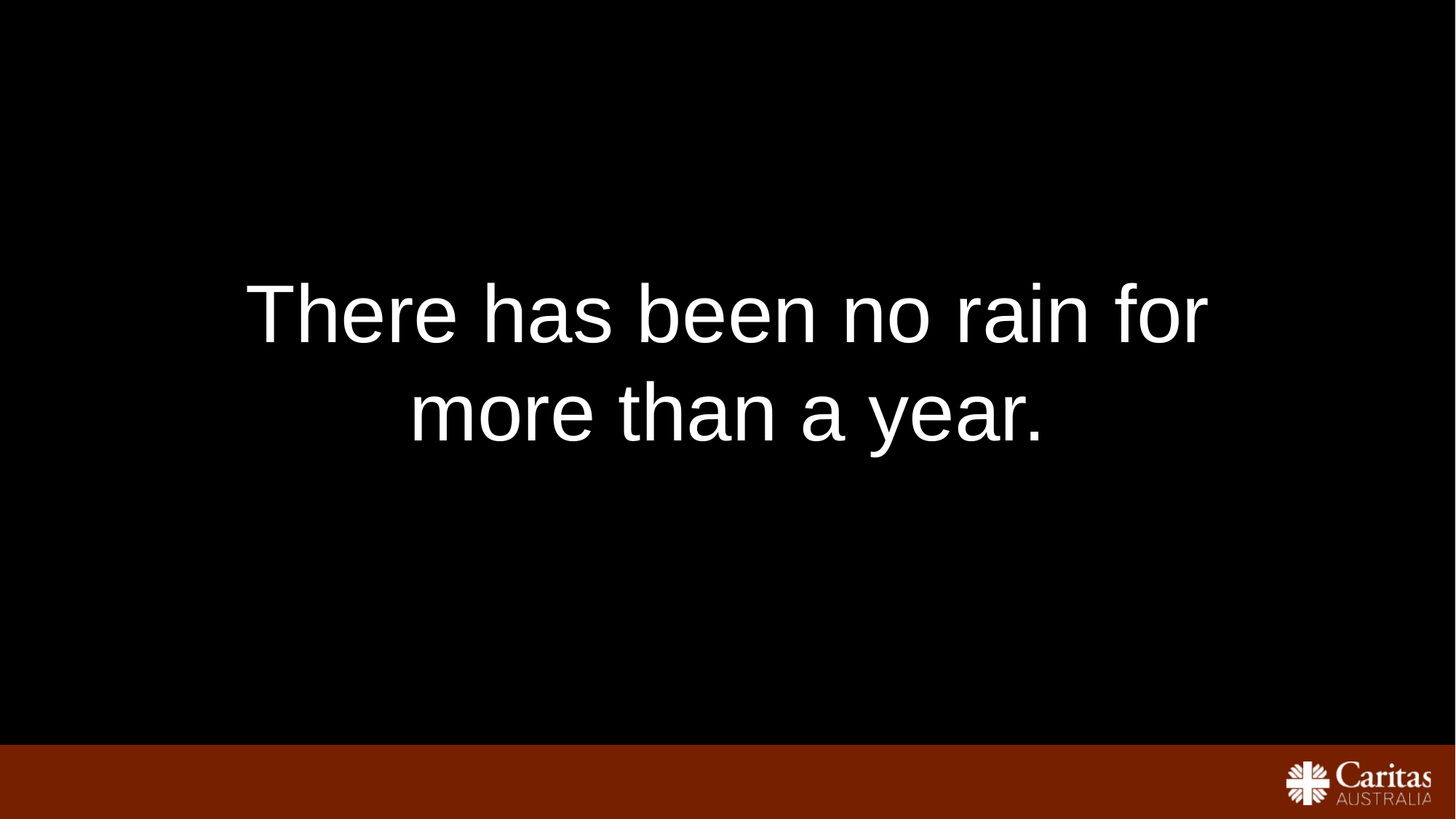

There has been no rain for more than a year.